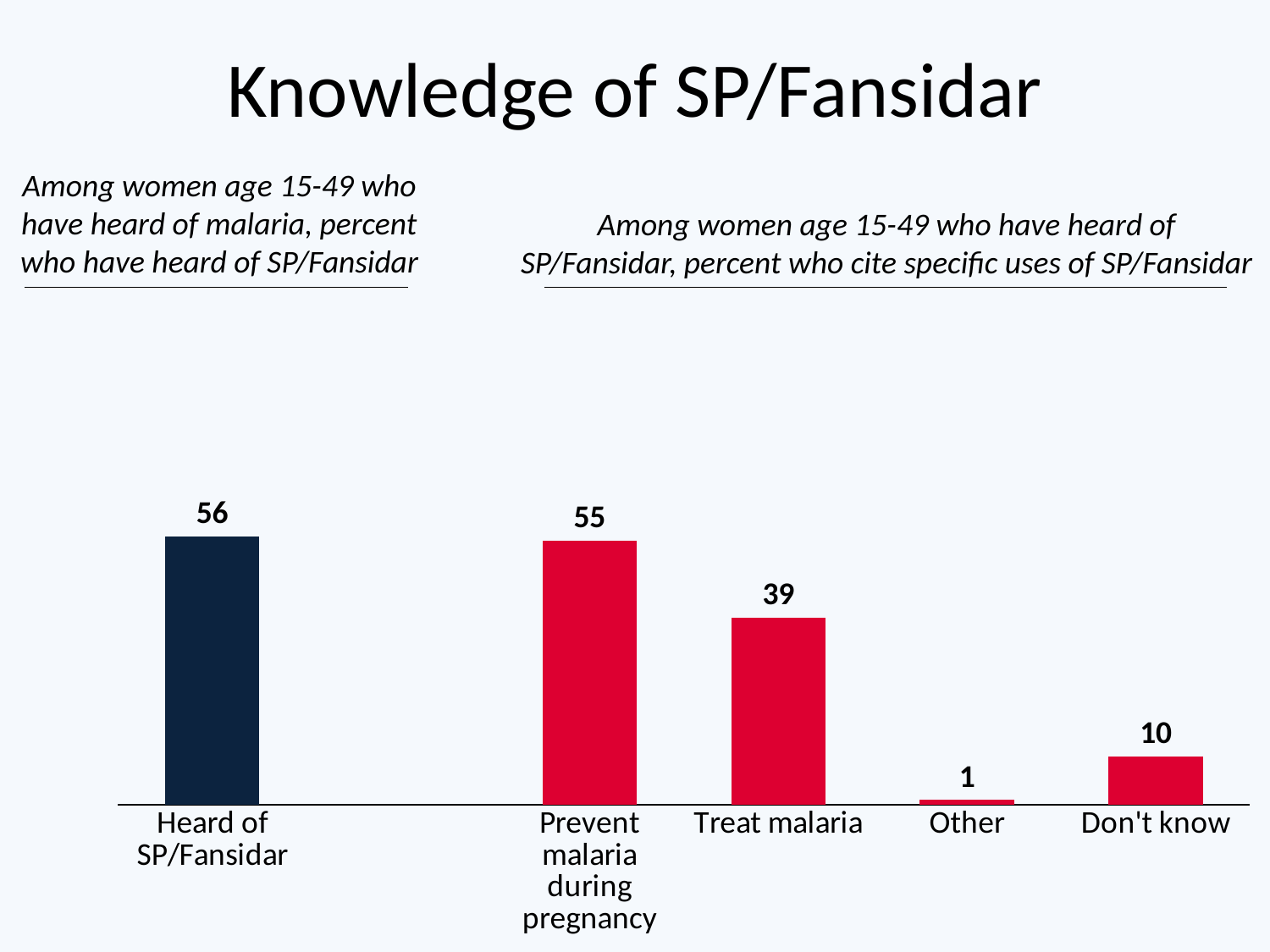

# Knowledge of SP/Fansidar
Among women age 15-49 who have heard of malaria, percent who have heard of SP/Fansidar
Among women age 15-49 who have heard of SP/Fansidar, percent who cite specific uses of SP/Fansidar

### Chart

| Category | Series 1 |
|---|---|
| Heard of SP/Fansidar | 56.0 |
|  | None |
| Prevent malaria during pregnancy | 55.0 |
| Treat malaria | 39.0 |
| Other | 1.0 |
| Don't know | 10.0 |